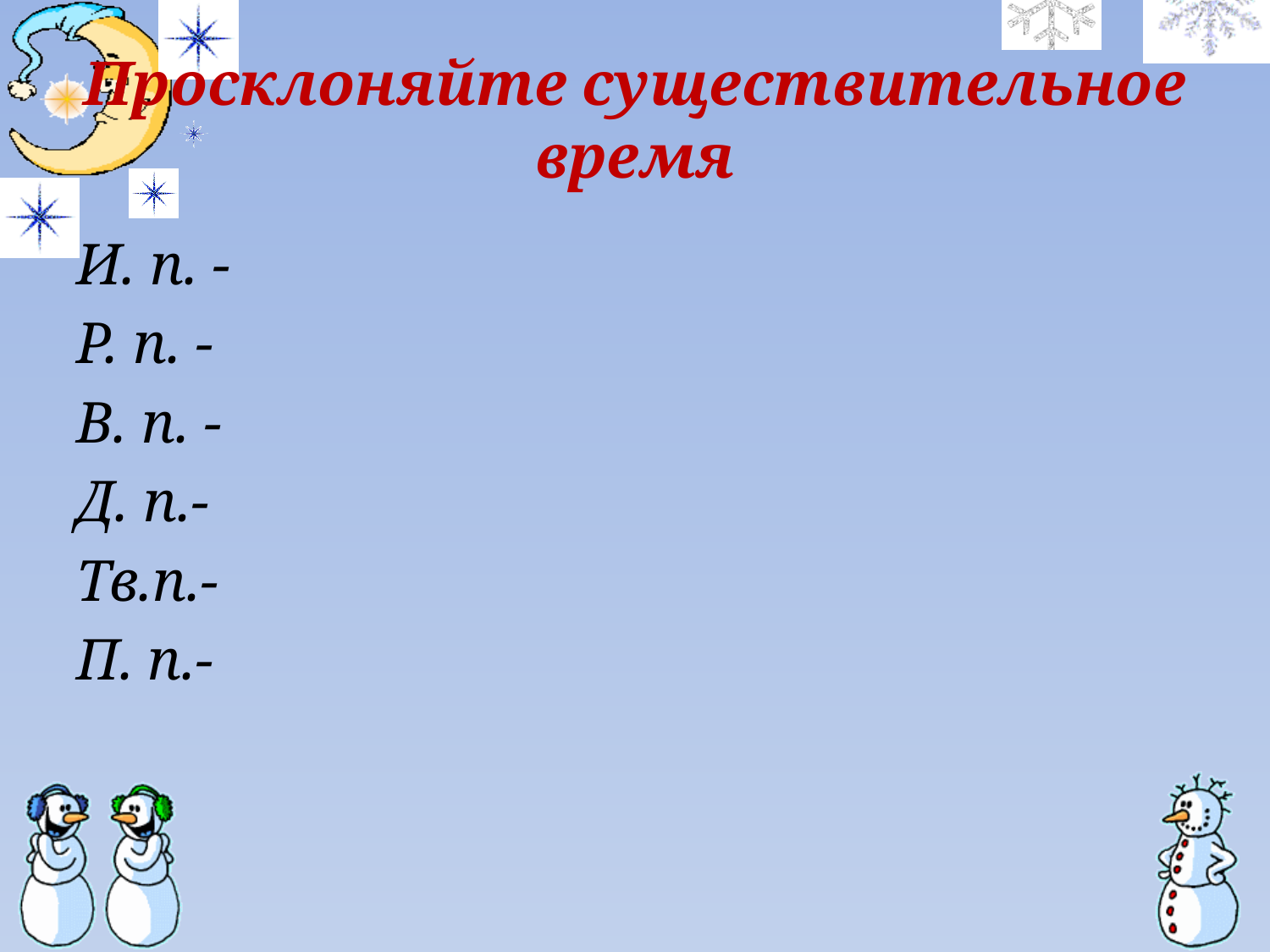

# Просклоняйте существительное время
И. п. -
Р. п. -
В. п. -
Д. п.-
Тв.п.-
П. п.-